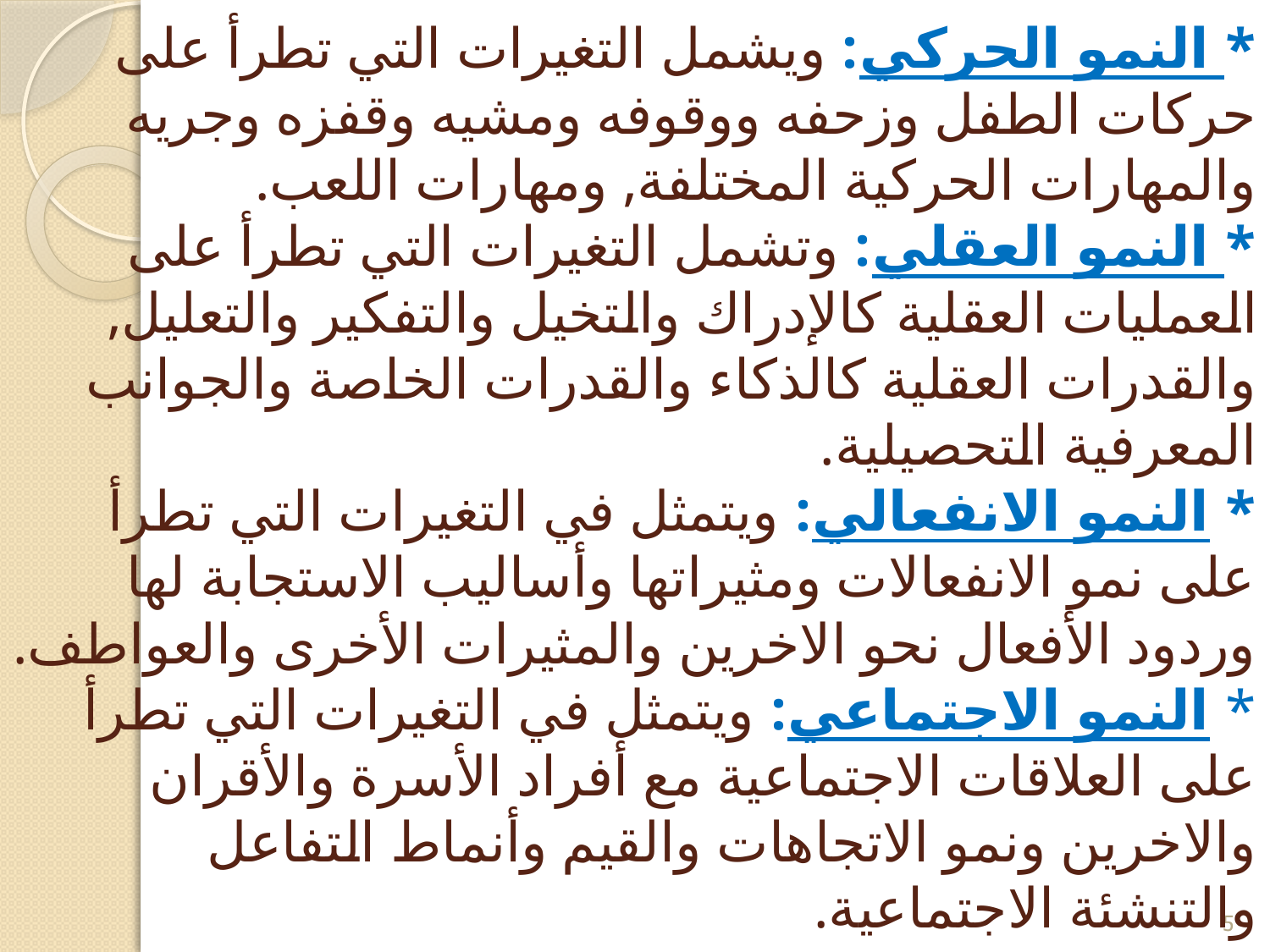

# * النمو الحركي: ويشمل التغيرات التي تطرأ على حركات الطفل وزحفه ووقوفه ومشيه وقفزه وجريه والمهارات الحركية المختلفة, ومهارات اللعب. * النمو العقلي: وتشمل التغيرات التي تطرأ على العمليات العقلية كالإدراك والتخيل والتفكير والتعليل, والقدرات العقلية كالذكاء والقدرات الخاصة والجوانب المعرفية التحصيلية. * النمو الانفعالي: ويتمثل في التغيرات التي تطرأ على نمو الانفعالات ومثيراتها وأساليب الاستجابة لها وردود الأفعال نحو الاخرين والمثيرات الأخرى والعواطف. * النمو الاجتماعي: ويتمثل في التغيرات التي تطرأ على العلاقات الاجتماعية مع أفراد الأسرة والأقران والاخرين ونمو الاتجاهات والقيم وأنماط التفاعل والتنشئة الاجتماعية.

5